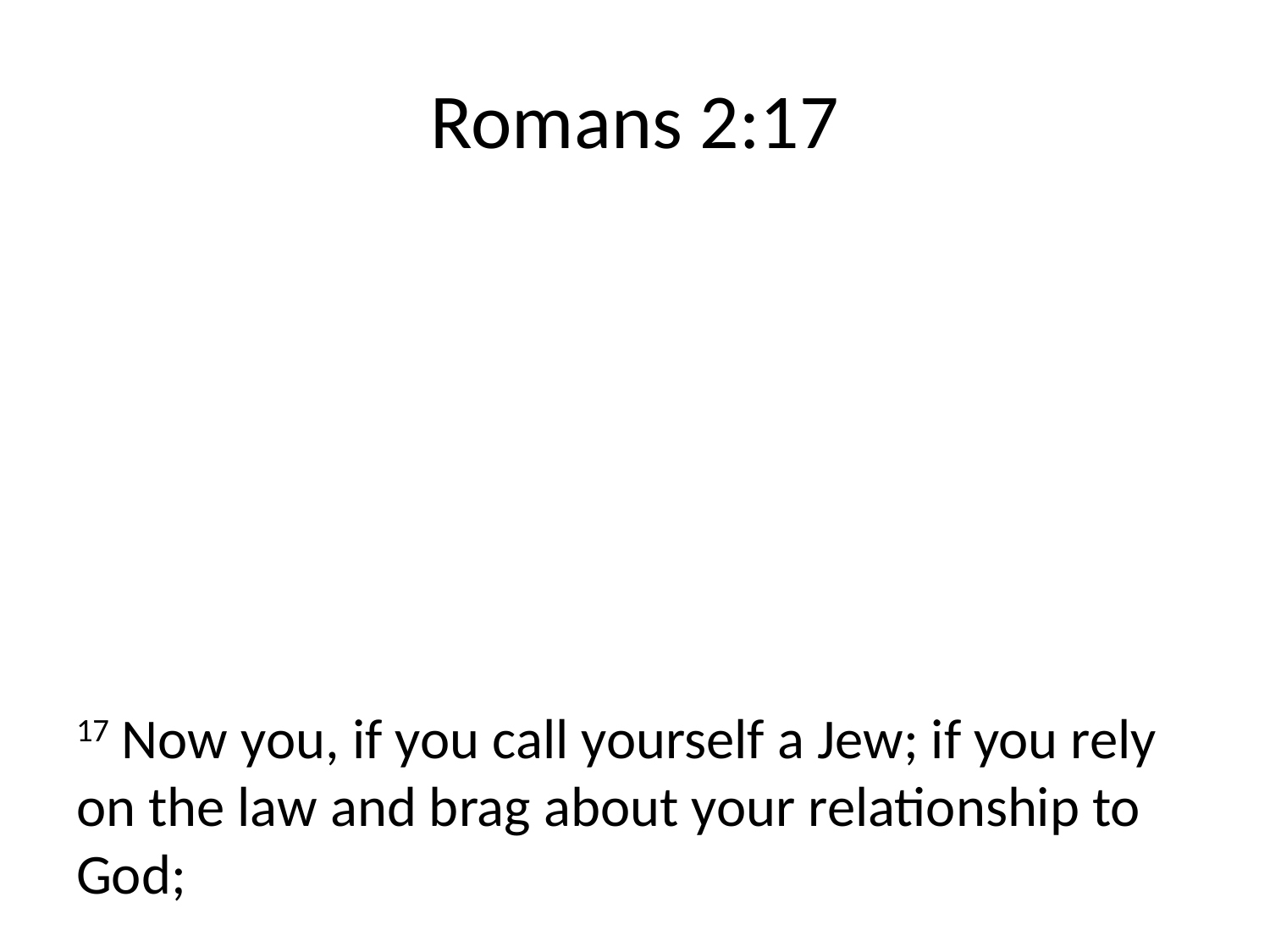

# Romans 2:17

17 Now you, if you call yourself a Jew; if you rely on the law and brag about your relationship to God;